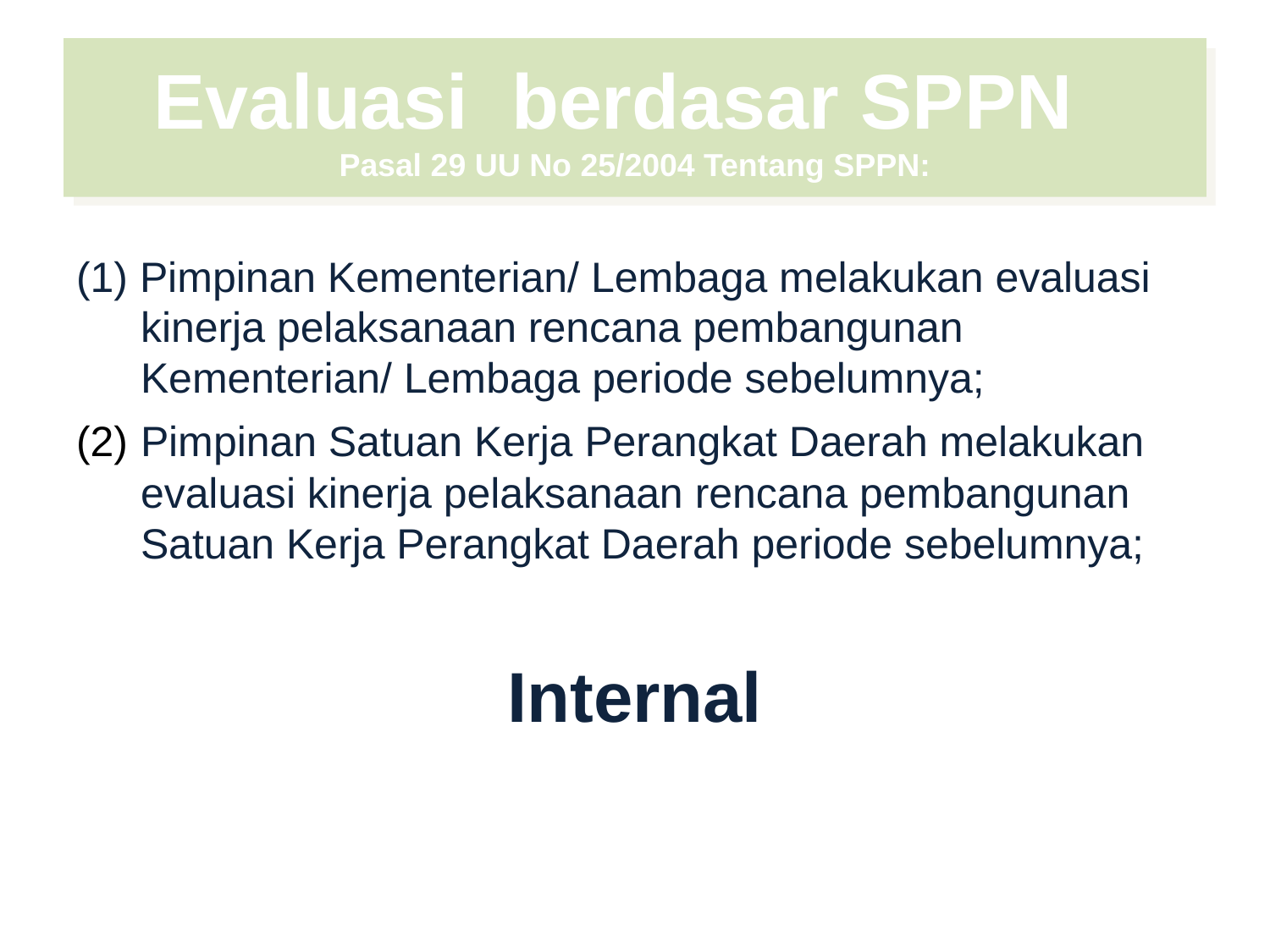

# Evaluasi  berdasar SPPN Pasal 29 UU No 25/2004 Tentang SPPN:
(1) Pimpinan Kementerian/ Lembaga melakukan evaluasi kinerja pelaksanaan rencana pembangunan Kementerian/ Lembaga periode sebelumnya;
Pimpinan Satuan Kerja Perangkat Daerah melakukan evaluasi kinerja pelaksanaan rencana pembangunan Satuan Kerja Perangkat Daerah periode sebelumnya;

Internal